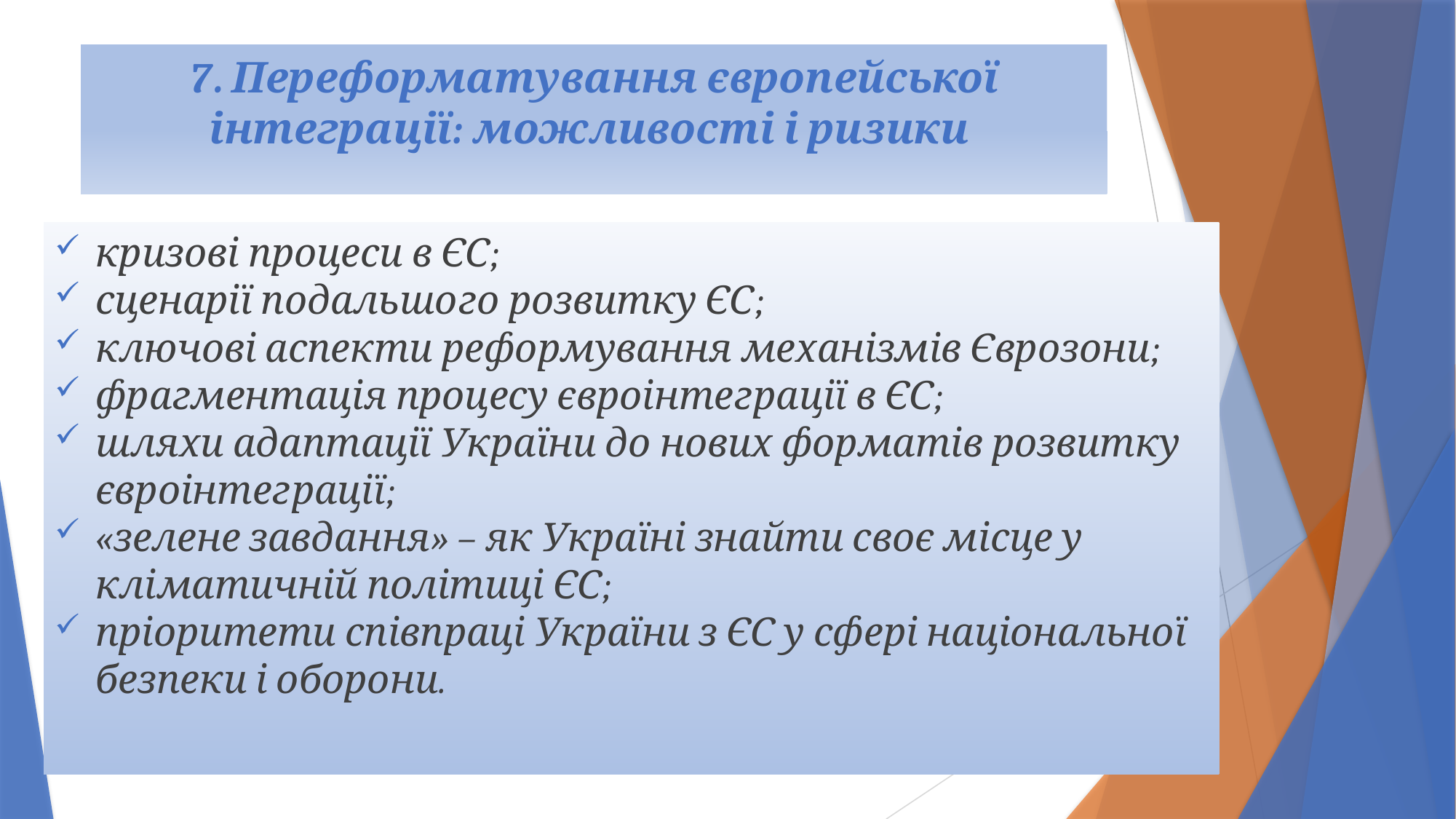

# 7. Переформатування європейської інтеграції: можливості і ризики
кризові процеси в ЄС;
сценарії подальшого розвитку ЄС;
ключові аспекти реформування механізмів Єврозони;
фрагментація процесу євроінтеграції в ЄС;
шляхи адаптації України до нових форматів розвитку євроінтеграції;
«зелене завдання» – як Україні знайти своє місце у кліматичній політиці ЄС;
пріоритети співпраці України з ЄС у сфері національної безпеки і оборони.